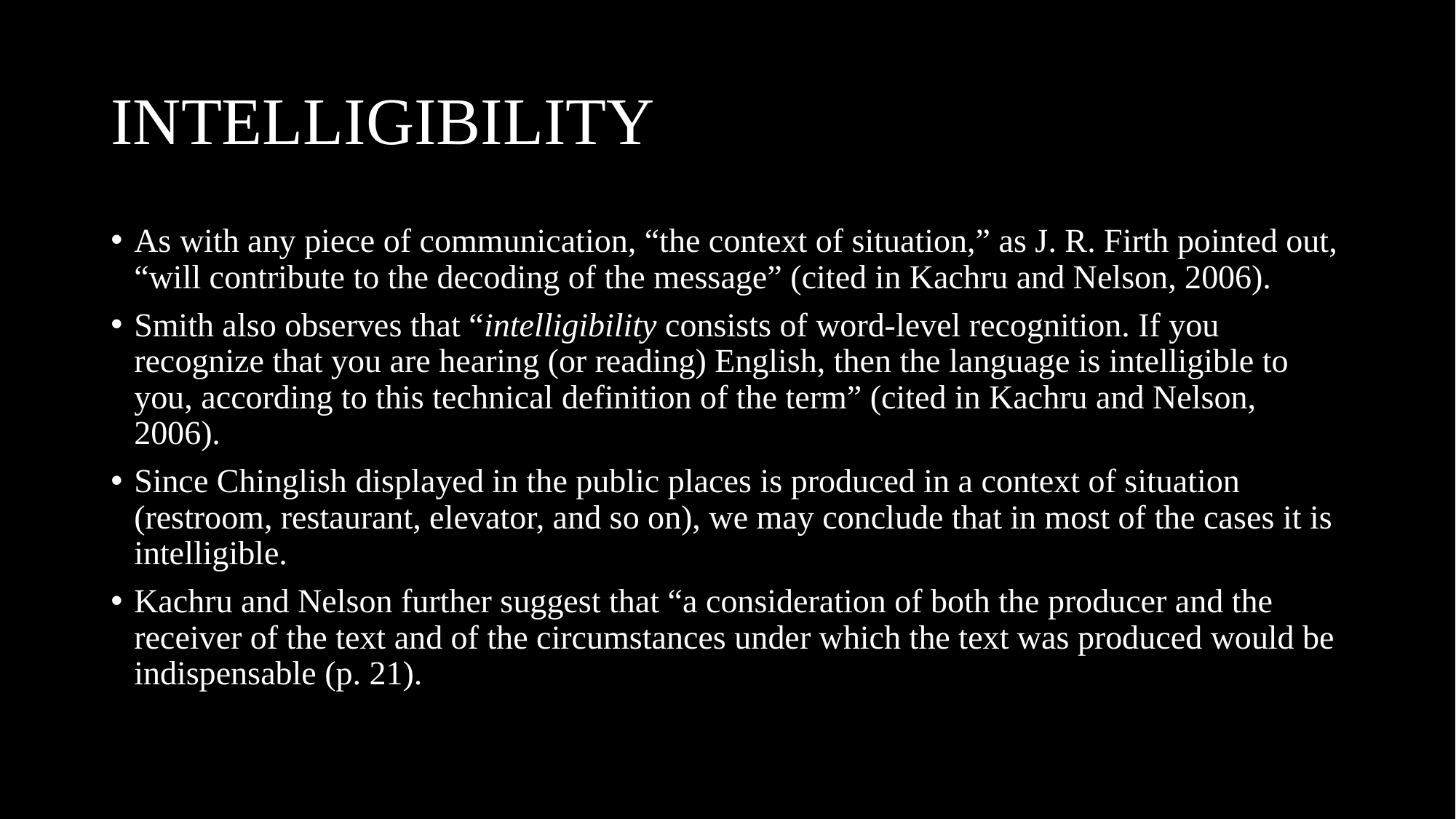

# INTELLIGIBILITY
As with any piece of communication, “the context of situation,” as J. R. Firth pointed out, “will contribute to the decoding of the message” (cited in Kachru and Nelson, 2006).
Smith also observes that “intelligibility consists of word-level recognition. If you recognize that you are hearing (or reading) English, then the language is intelligible to you, according to this technical definition of the term” (cited in Kachru and Nelson, 2006).
Since Chinglish displayed in the public places is produced in a context of situation (restroom, restaurant, elevator, and so on), we may conclude that in most of the cases it is intelligible.
Kachru and Nelson further suggest that “a consideration of both the producer and the receiver of the text and of the circumstances under which the text was produced would be indispensable (p. 21).